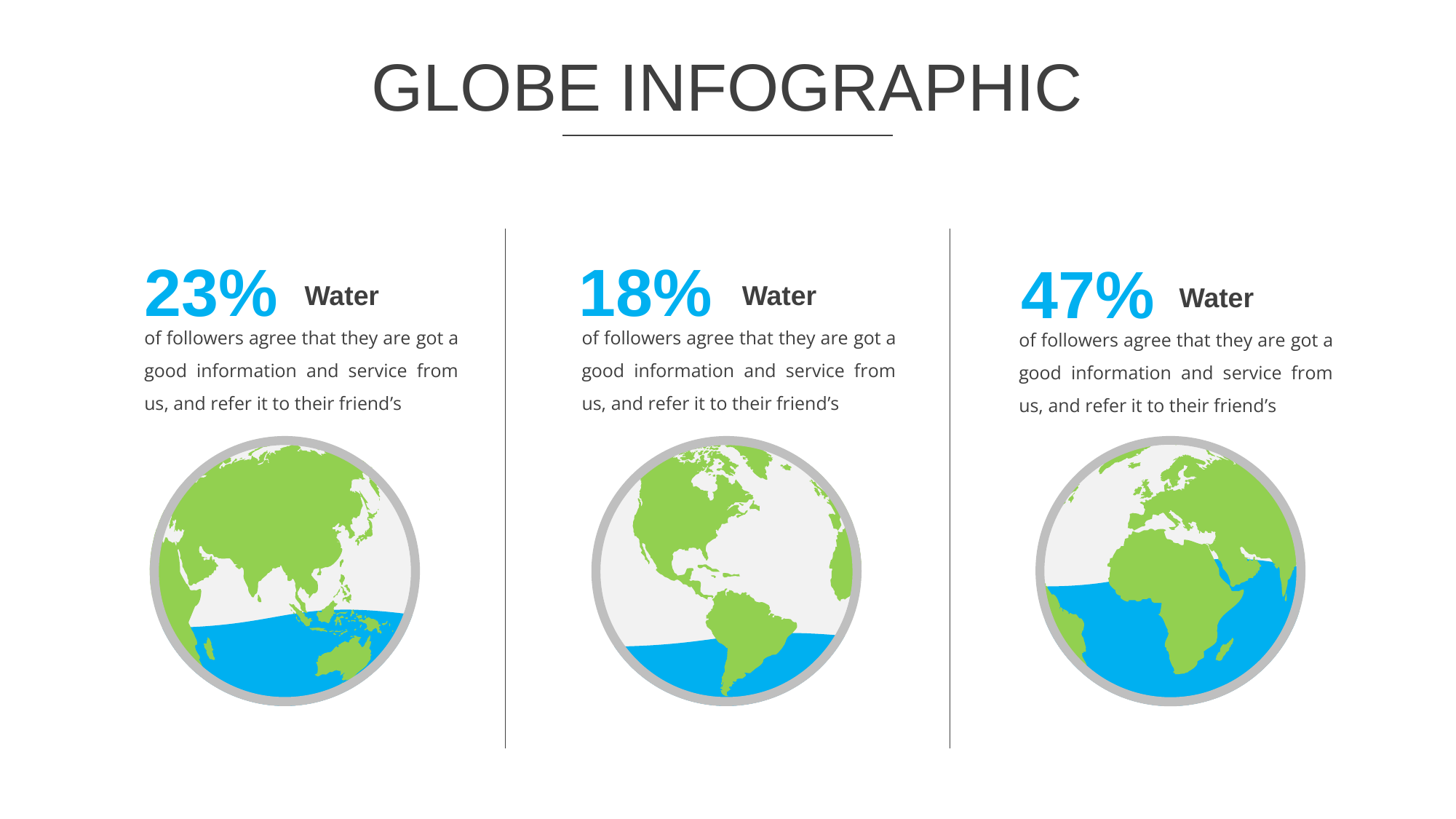

# GLOBE INFOGRAPHIC
23%
18%
47%
Water
Water
Water
of followers agree that they are got a good information and service from us, and refer it to their friend’s
of followers agree that they are got a good information and service from us, and refer it to their friend’s
of followers agree that they are got a good information and service from us, and refer it to their friend’s